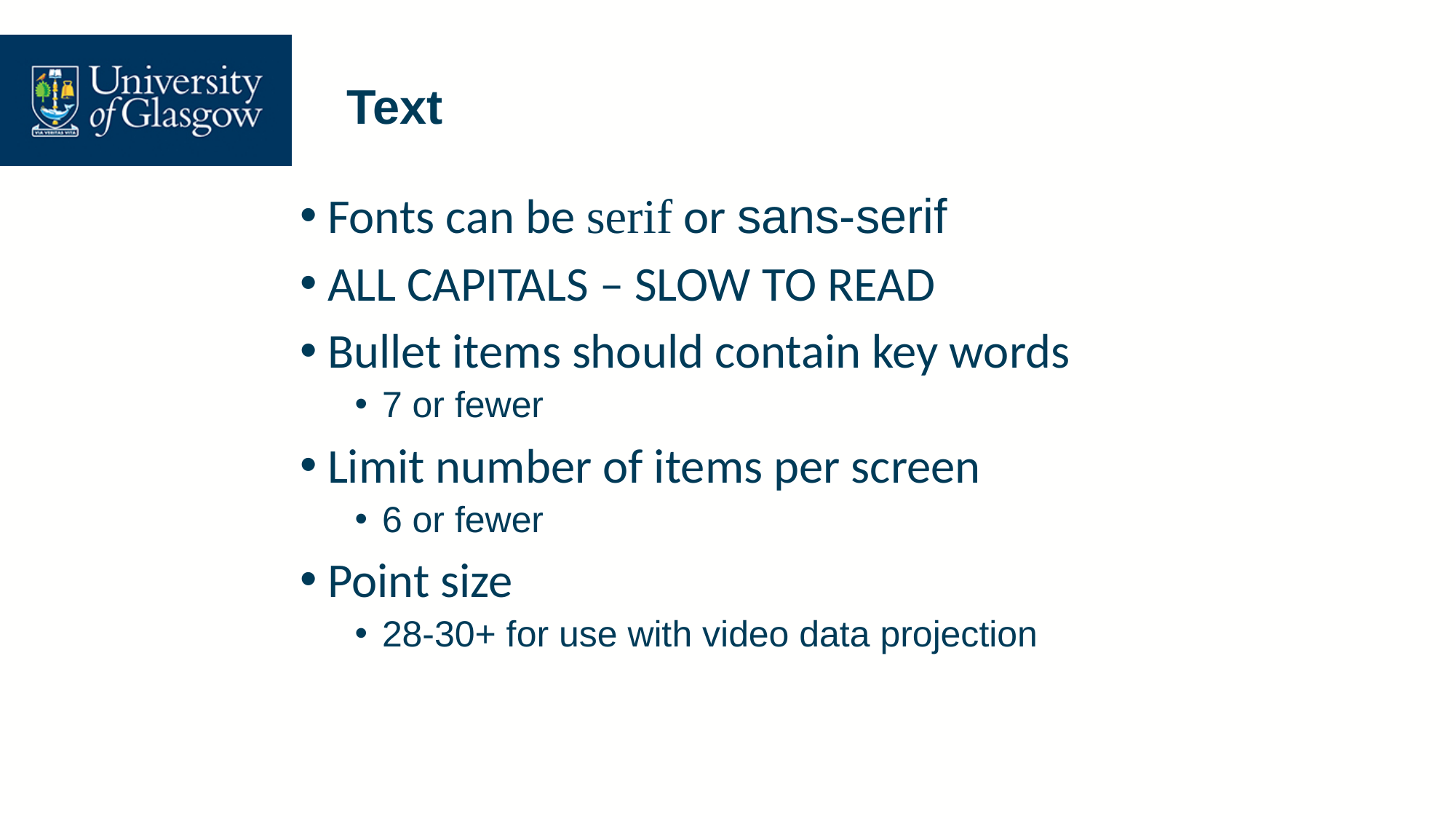

# Text
Using Text
Fonts can be serif or sans-serif
ALL CAPITALS – SLOW TO READ
Bullet items should contain key words
7 or fewer
Limit number of items per screen
6 or fewer
Point size
28-30+ for use with video data projection